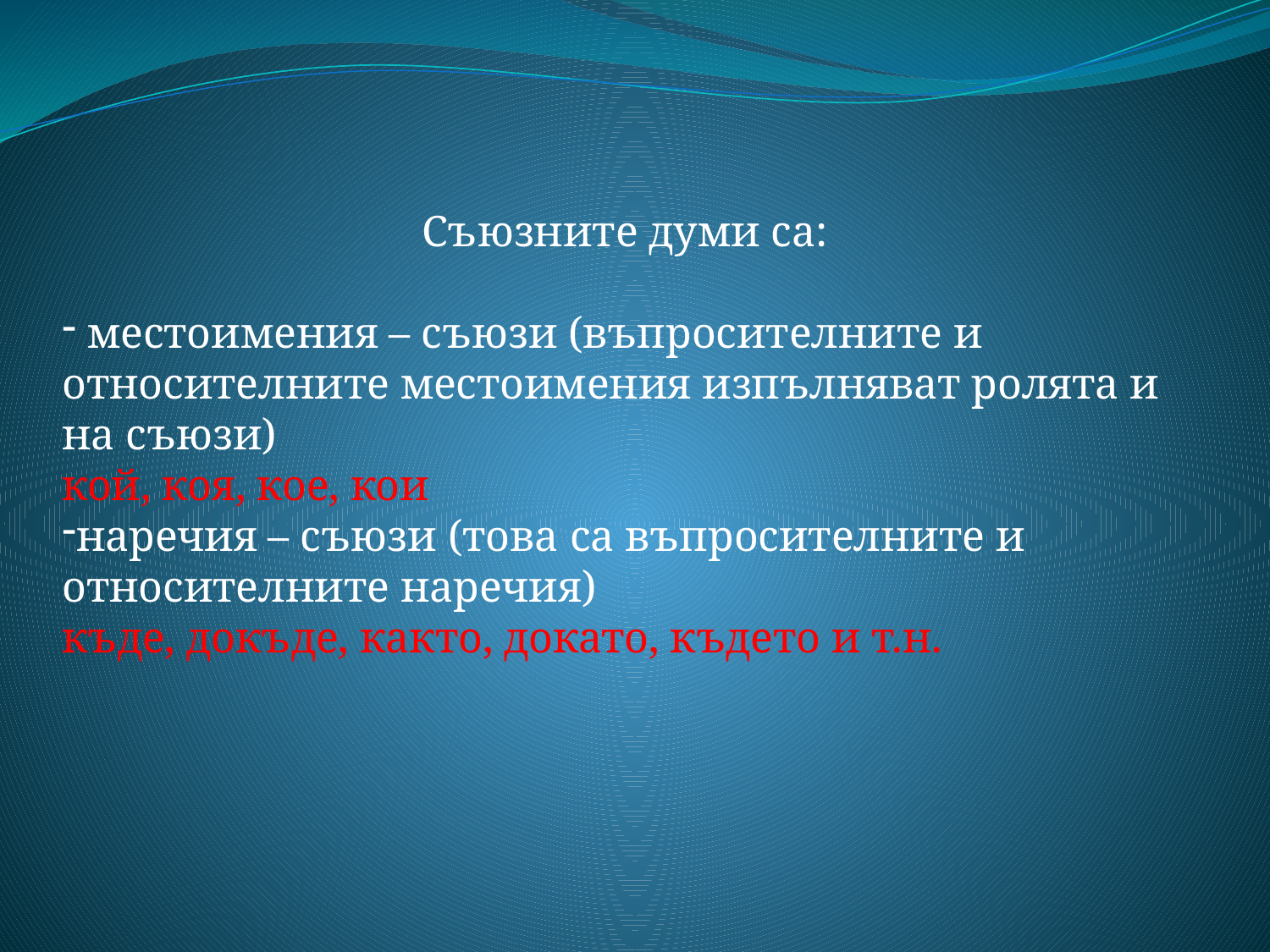

Съюзните думи са:

 местоимения – съюзи (въпросителните и относителните местоимения изпълняват ролята и на съюзи)
кой, коя, кое, кои
наречия – съюзи (това са въпросителните и относителните наречия)
къде, докъде, както, докато, където и т.н.